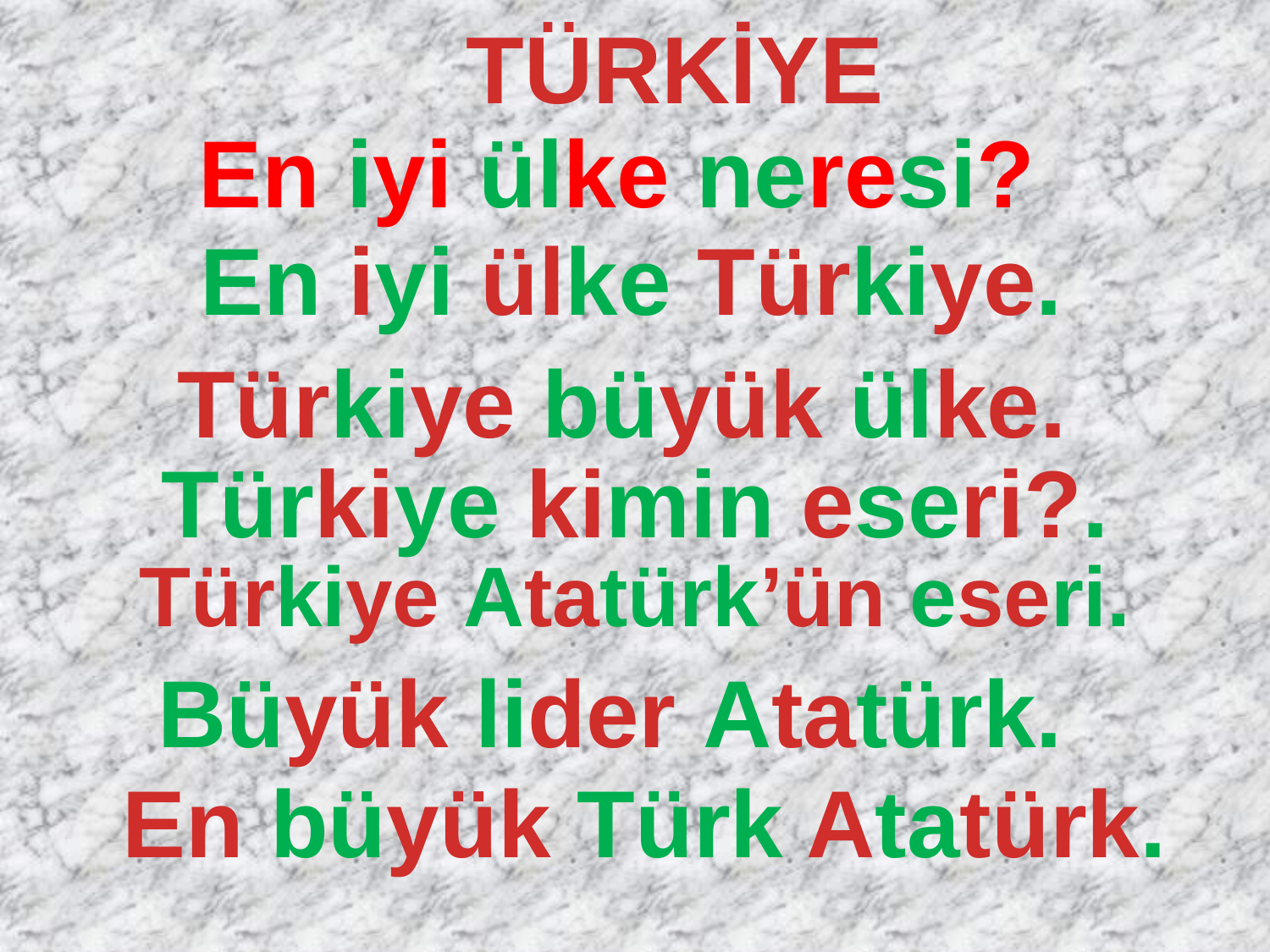

TÜRKİYE
En iyi ülke neresi?
En iyi ülke Türkiye.
Türkiye büyük ülke.
Türkiye kimin eseri?.
Türkiye Atatürk’ün eseri.
Büyük lider Atatürk.
En büyük Türk Atatürk.